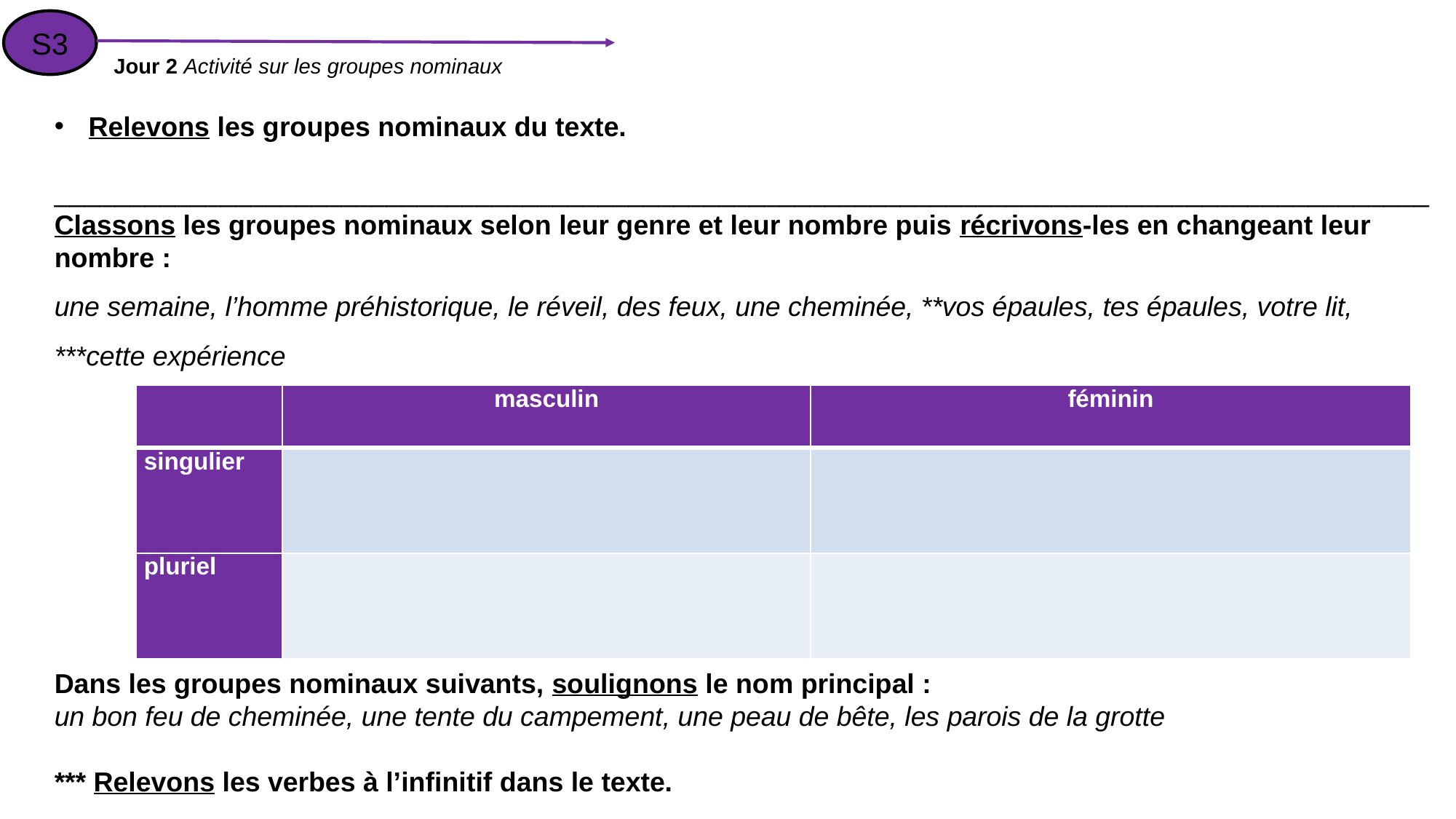

S3
Jour 2 Activité sur les groupes nominaux
Relevons les groupes nominaux du texte.
___________________________________________________________________________________________
Classons les groupes nominaux selon leur genre et leur nombre puis récrivons-les en changeant leur nombre :
une semaine, l’homme préhistorique, le réveil, des feux, une cheminée, **vos épaules, tes épaules, votre lit,
***cette expérience

Dans les groupes nominaux suivants, soulignons le nom principal :
un bon feu de cheminée, une tente du campement, une peau de bête, les parois de la grotte

*** Relevons les verbes à l’infinitif dans le texte.

|  | masculin | féminin |
| --- | --- | --- |
| singulier |  |  |
| pluriel |  |  |